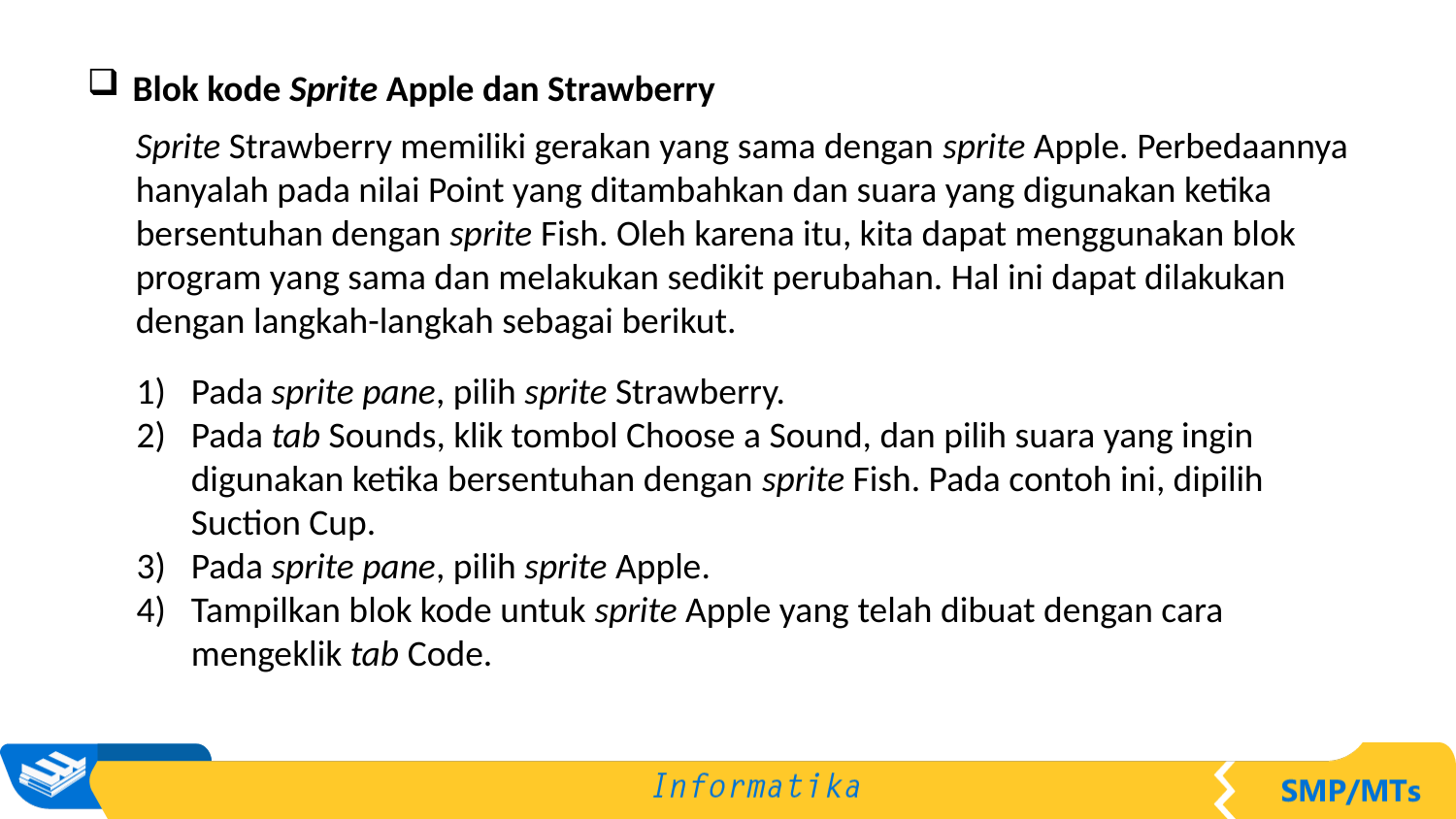

Blok kode Sprite Apple dan Strawberry
Sprite Strawberry memiliki gerakan yang sama dengan sprite Apple. Perbedaannya hanyalah pada nilai Point yang ditambahkan dan suara yang digunakan ketika bersentuhan dengan sprite Fish. Oleh karena itu, kita dapat menggunakan blok program yang sama dan melakukan sedikit perubahan. Hal ini dapat dilakukan dengan langkah-langkah sebagai berikut.

Pada sprite pane, pilih sprite Strawberry.
Pada tab Sounds, klik tombol Choose a Sound, dan pilih suara yang ingin digunakan ketika bersentuhan dengan sprite Fish. Pada contoh ini, dipilih Suction Cup.
Pada sprite pane, pilih sprite Apple.
Tampilkan blok kode untuk sprite Apple yang telah dibuat dengan cara mengeklik tab Code.